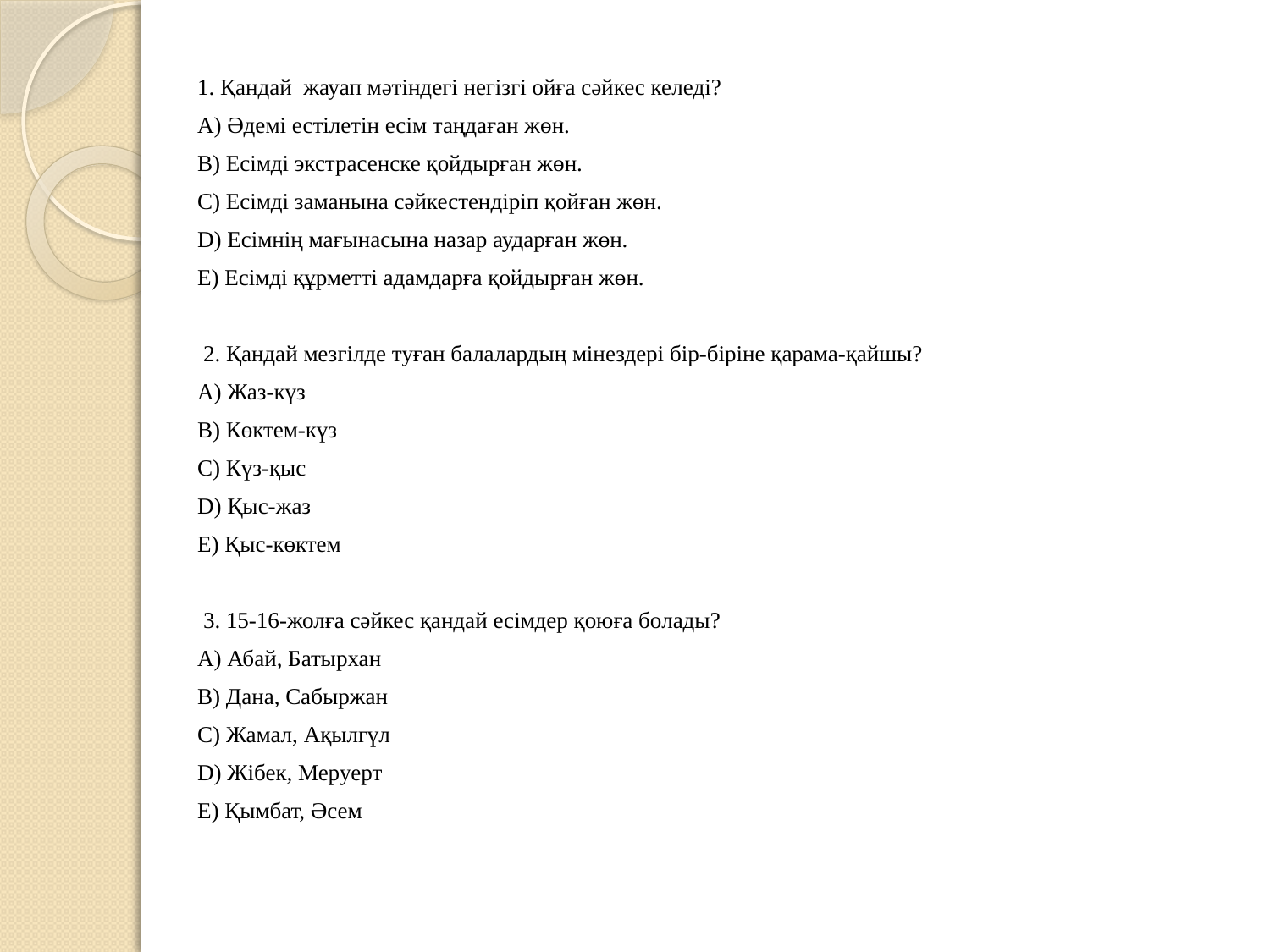

1. Қандай  жауап мәтіндегі негізгі ойға сәйкес келеді?
А) Әдемі естілетін есім таңдаған жөн.
В) Есімді экстрасенске қойдырған жөн.
С) Есімді заманына сәйкестендіріп қойған жөн.
D) Есімнің мағынасына назар аударған жөн.
Е) Есімді құрметті адамдарға қойдырған жөн.

 2. Қандай мезгілде туған балалардың мінездері бір-біріне қарама-қайшы?
А) Жаз-күз
В) Көктем-күз
С) Күз-қыс
D) Қыс-жаз
Е) Қыс-көктем

 3. 15-16-жолға сәйкес қандай есімдер қоюға болады?
А) Абай, Батырхан
В) Дана, Сабыржан
С) Жамал, Ақылгүл
D) Жібек, Меруерт
Е) Қымбат, Әсем